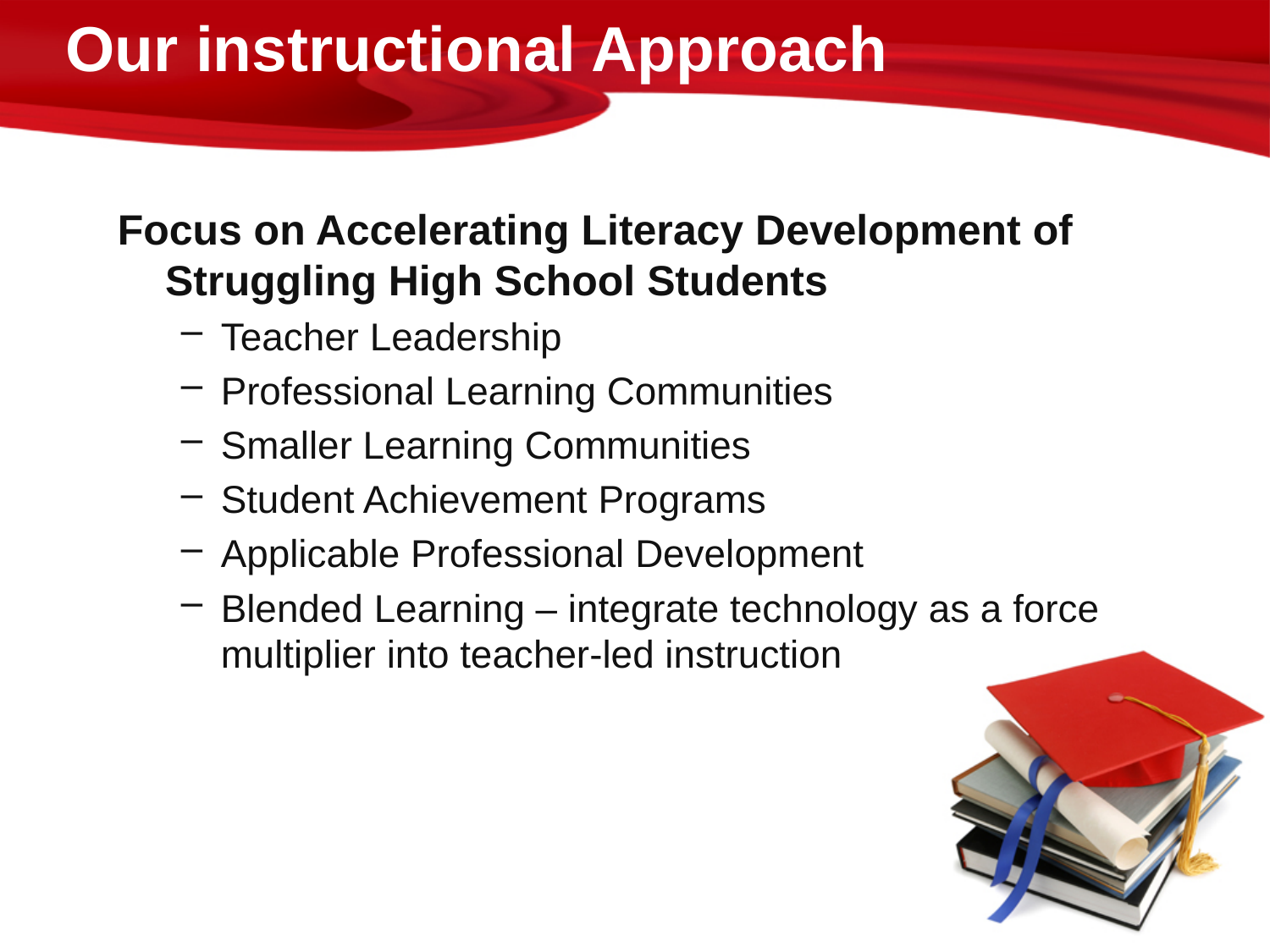

# Our instructional Approach
Focus on Accelerating Literacy Development of Struggling High School Students
Teacher Leadership
Professional Learning Communities
Smaller Learning Communities
Student Achievement Programs
Applicable Professional Development
Blended Learning – integrate technology as a force multiplier into teacher-led instruction